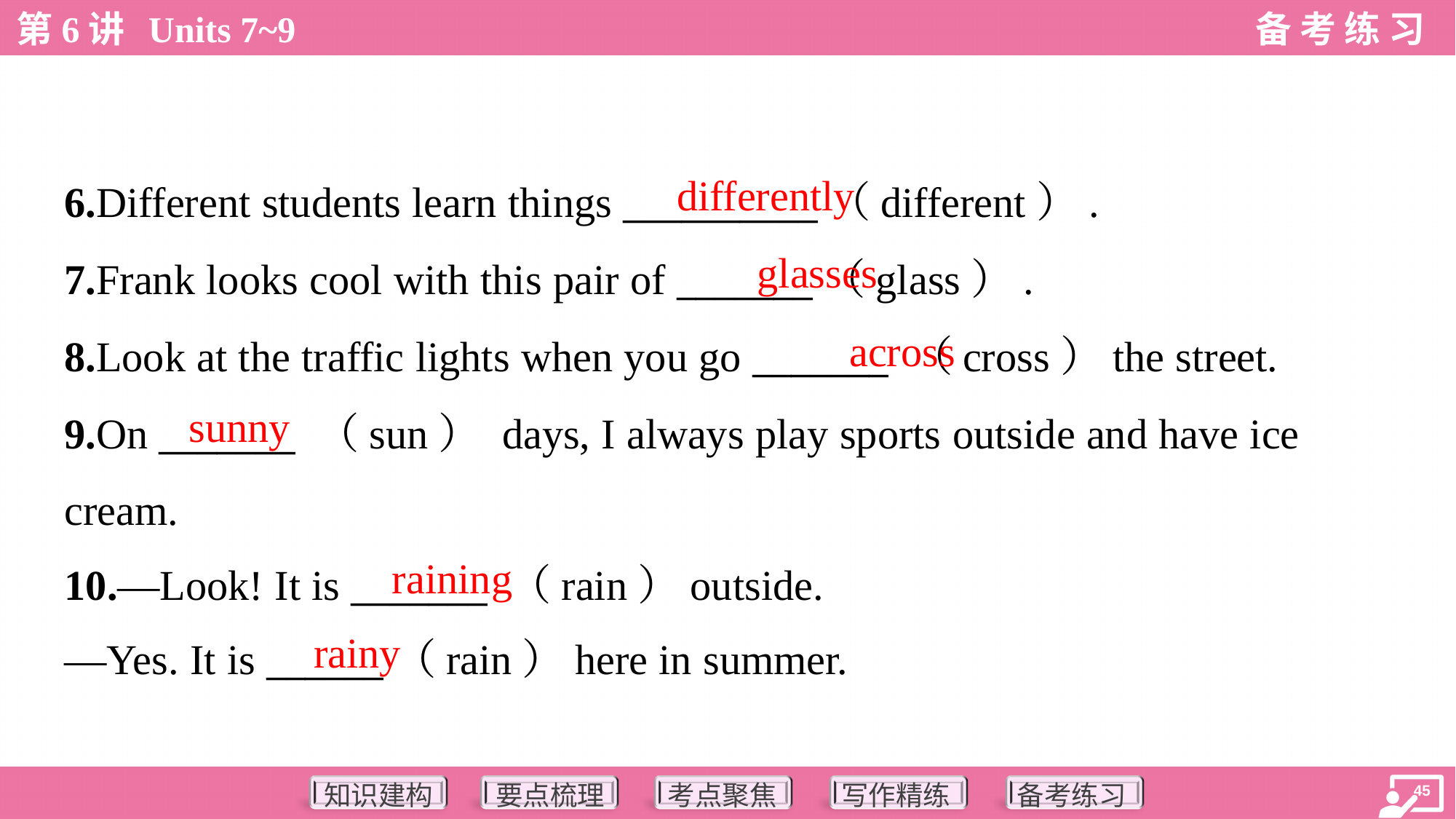

differently
6.Different students learn things __________（different）.
7.Frank looks cool with this pair of _______（glass）.
8.Look at the traffic lights when you go _______ （cross）the street.
9.On _______ （sun） days, I always play sports outside and have ice
cream.
glasses
across
sunny
raining
10.—Look! It is _______ （rain）outside.
—Yes. It is ______（rain）here in summer.
rainy